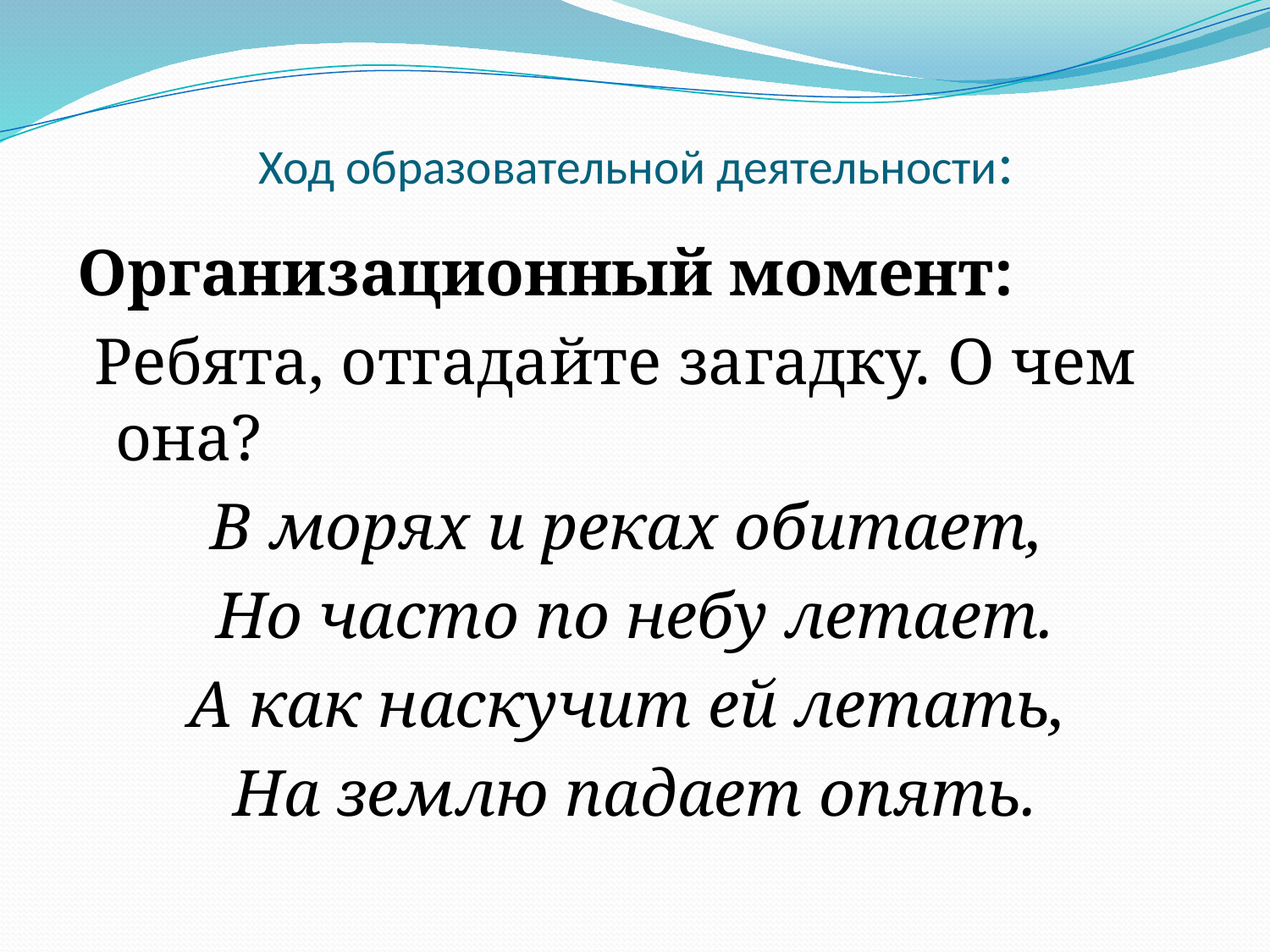

# Ход образовательной деятельности:
Организационный момент:
 Ребята, отгадайте загадку. О чем она?
В морях и реках обитает,
Но часто по небу летает.
А как наскучит ей летать,
На землю падает опять.